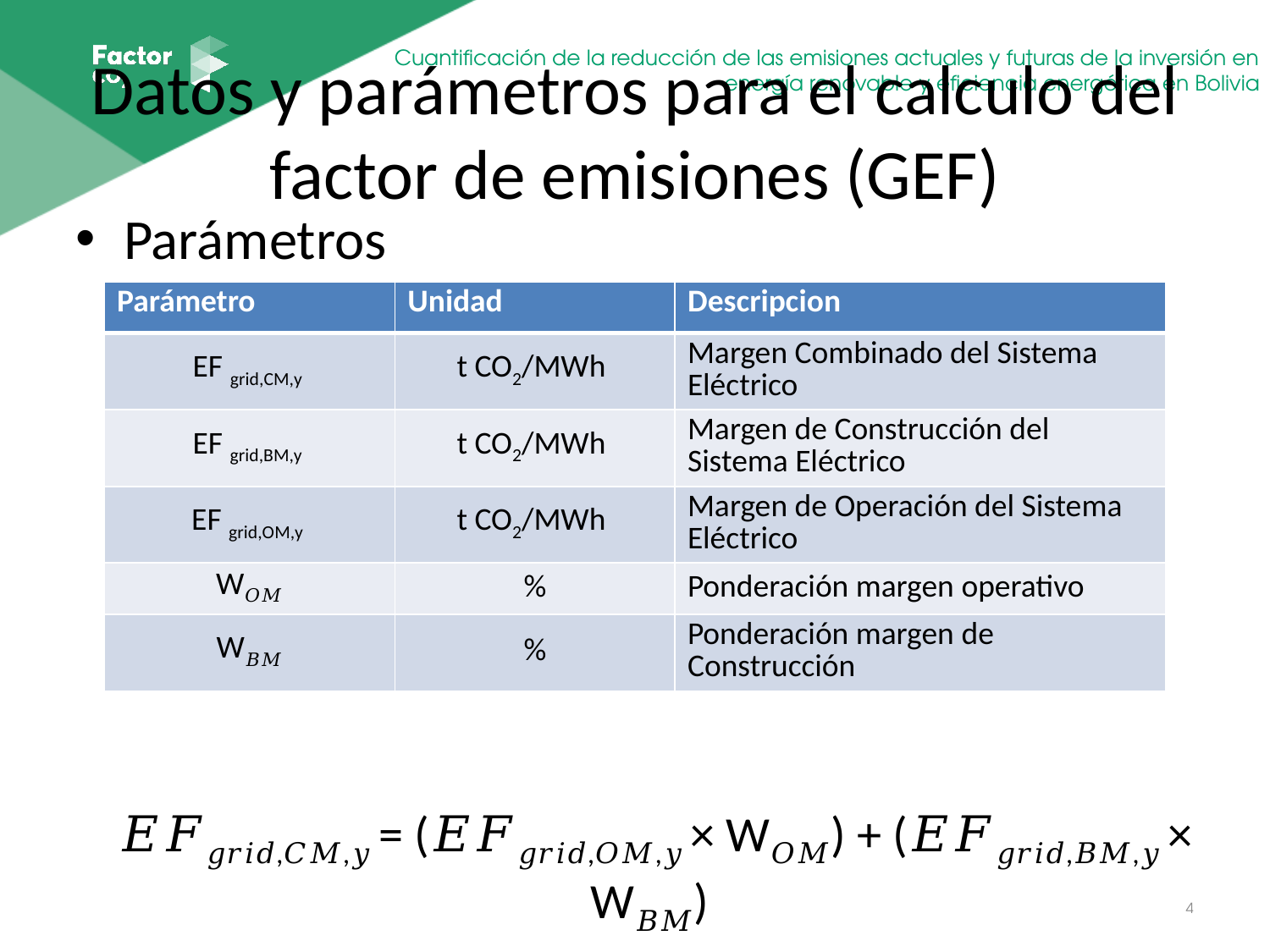

# Datos y parámetros para el calculo del factor de emisiones (GEF)
Parámetros
| Parámetro | Unidad | Descripcion |
| --- | --- | --- |
| EF grid,CM,y | t CO2/MWh | Margen Combinado del Sistema Eléctrico |
| EF grid,BM,y | t CO2/MWh | Margen de Construcción del Sistema Eléctrico |
| EF grid,OM,y | t CO2/MWh | Margen de Operación del Sistema Eléctrico |
| W𝑂𝑀 | % | Ponderación margen operativo |
| W𝐵𝑀 | % | Ponderación margen de Construcción |
𝐸𝐹𝑔𝑟𝑖𝑑,𝐶𝑀,𝑦 = (𝐸𝐹𝑔𝑟𝑖𝑑,𝑂𝑀,𝑦 × W𝑂𝑀) + (𝐸𝐹𝑔𝑟𝑖𝑑,𝐵𝑀,𝑦 × W𝐵𝑀)
4